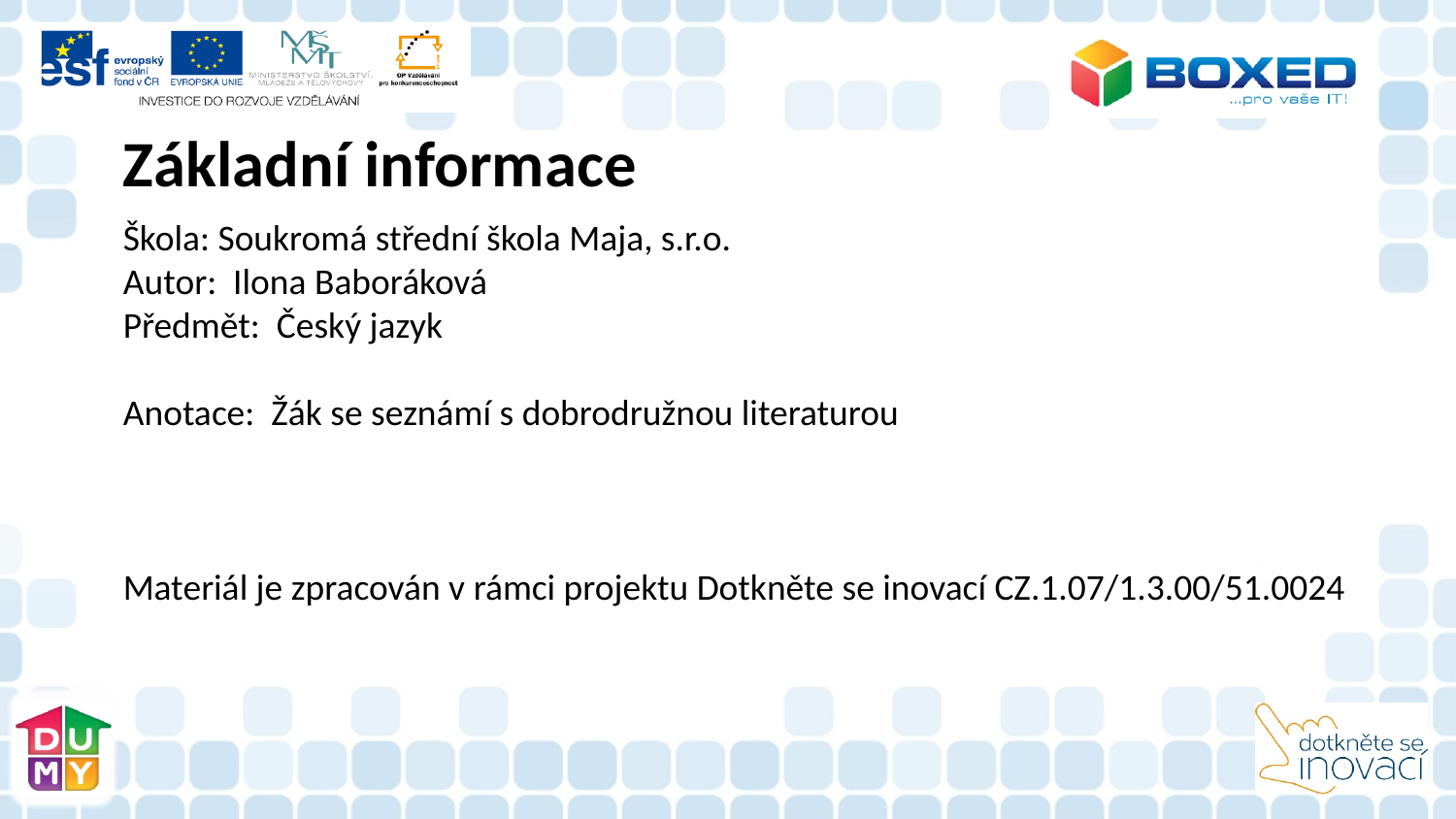

Základní informace
Škola: Soukromá střední škola Maja, s.r.o.
Autor:  Ilona Baboráková
Předmět:  Český jazyk

Anotace:  Žák se seznámí s dobrodružnou literaturou

Materiál je zpracován v rámci projektu Dotkněte se inovací CZ.1.07/1.3.00/51.0024